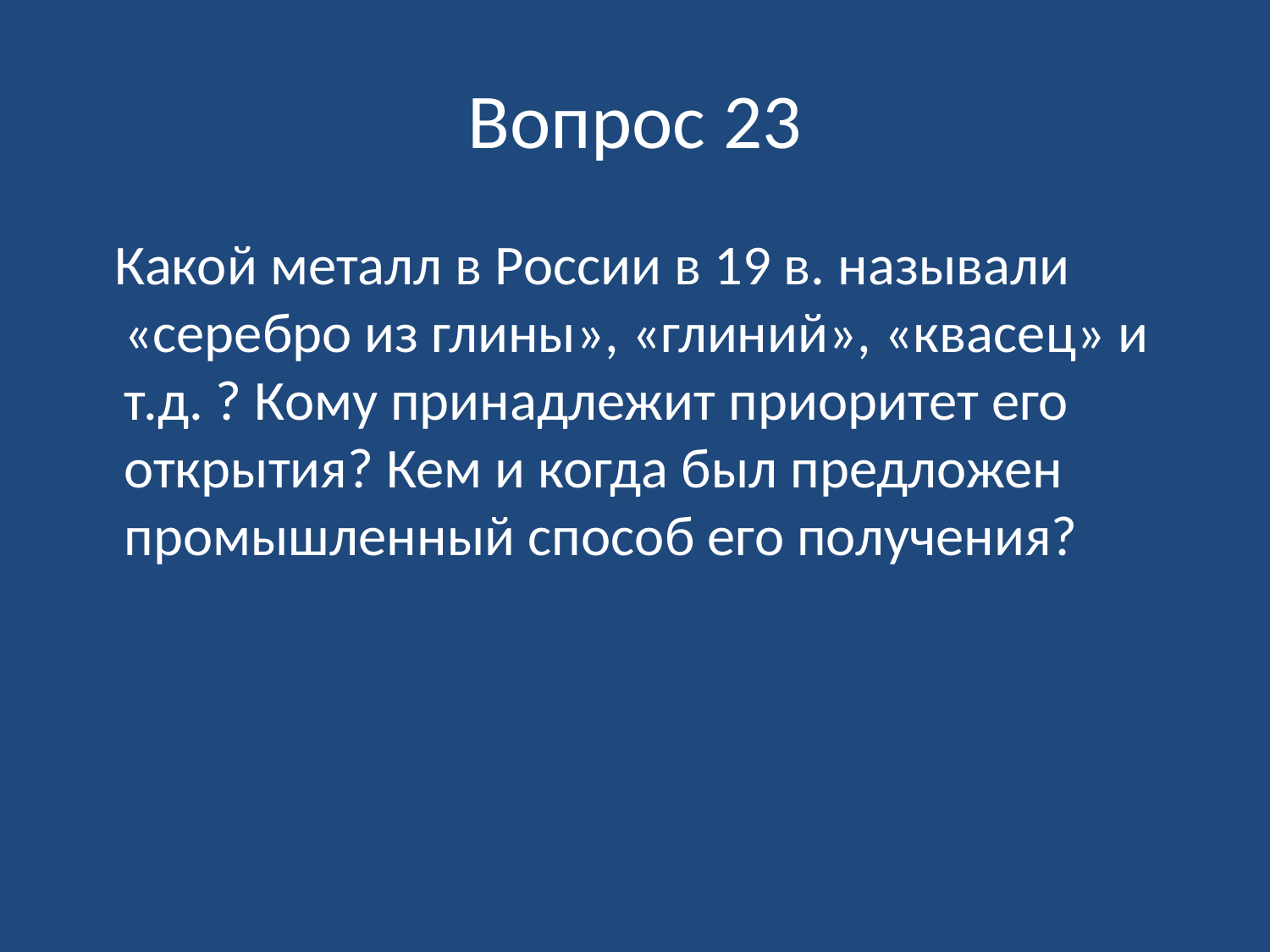

# Вопрос 23
   Какой металл в России в 19 в. называли «серебро из глины», «глиний», «квасец» и т.д. ? Кому принадлежит приоритет его открытия? Кем и когда был предложен промышленный способ его получения?